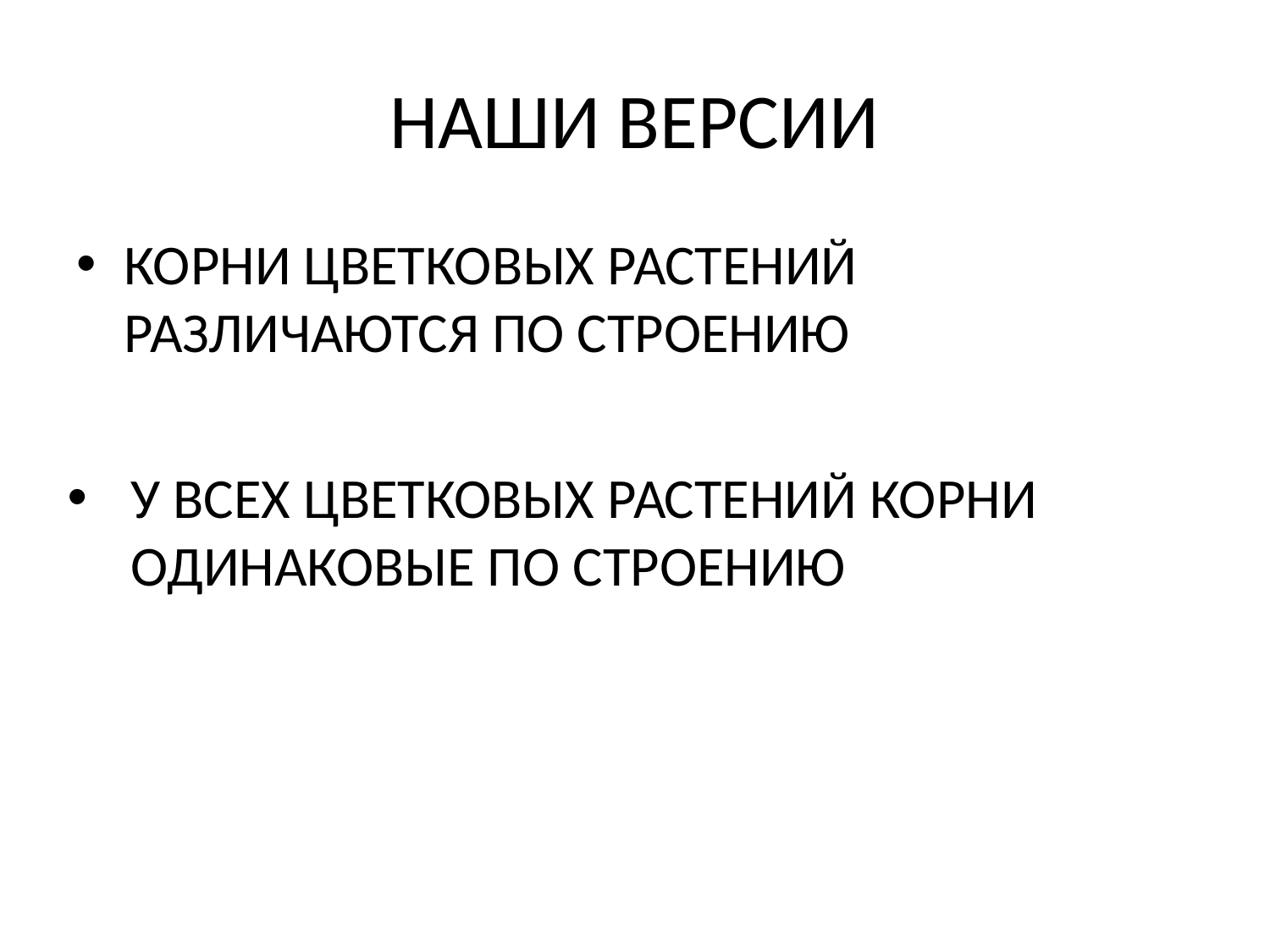

# НАШИ ВЕРСИИ
КОРНИ ЦВЕТКОВЫХ РАСТЕНИЙ РАЗЛИЧАЮТСЯ ПО СТРОЕНИЮ

У ВСЕХ ЦВЕТКОВЫХ РАСТЕНИЙ КОРНИ ОДИНАКОВЫЕ ПО СТРОЕНИЮ